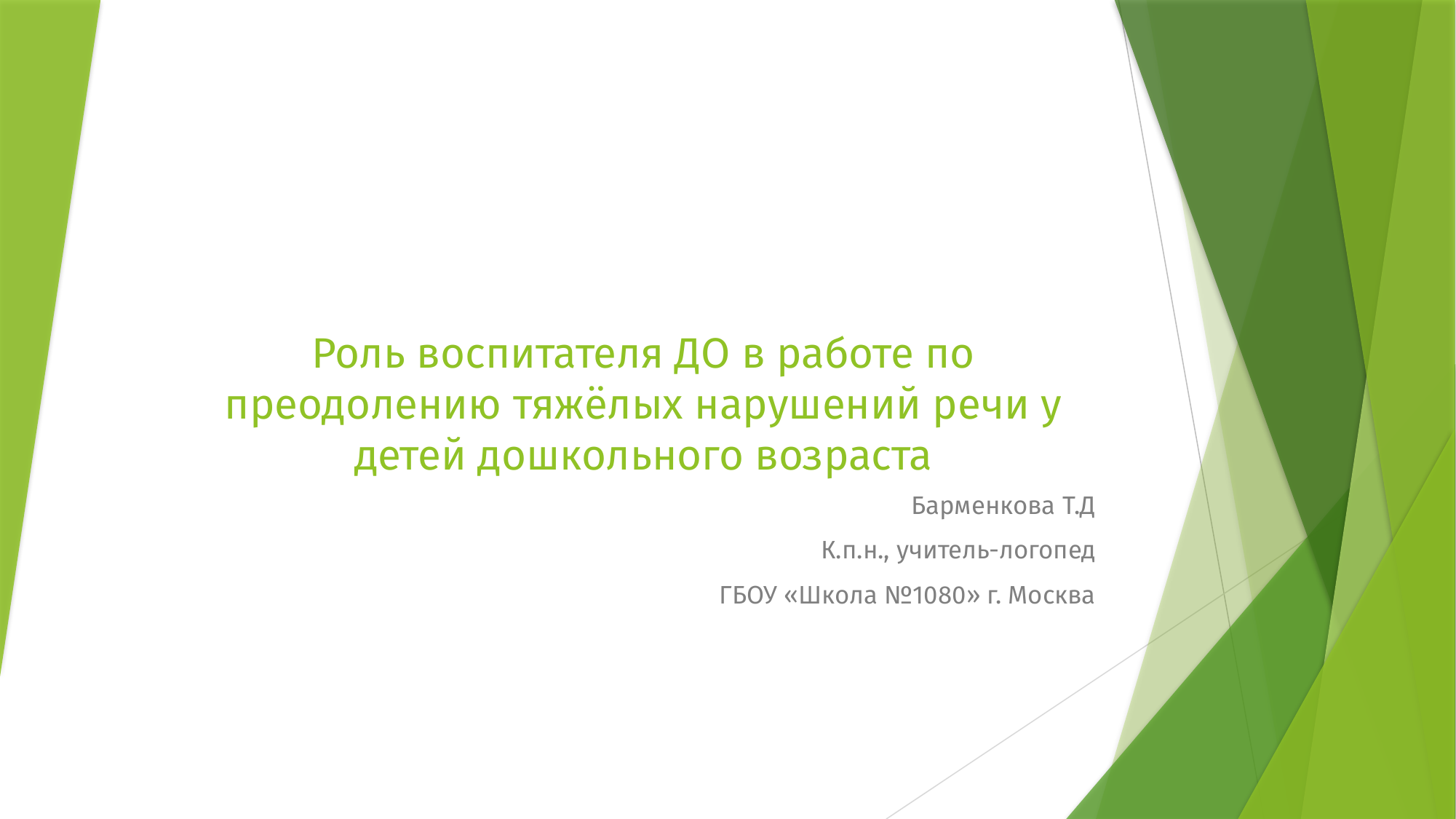

# Роль воспитателя ДО в работе по преодолению тяжёлых нарушений речи у детей дошкольного возраста
Барменкова Т.Д
К.п.н., учитель-логопед
ГБОУ «Школа №1080» г. Москва